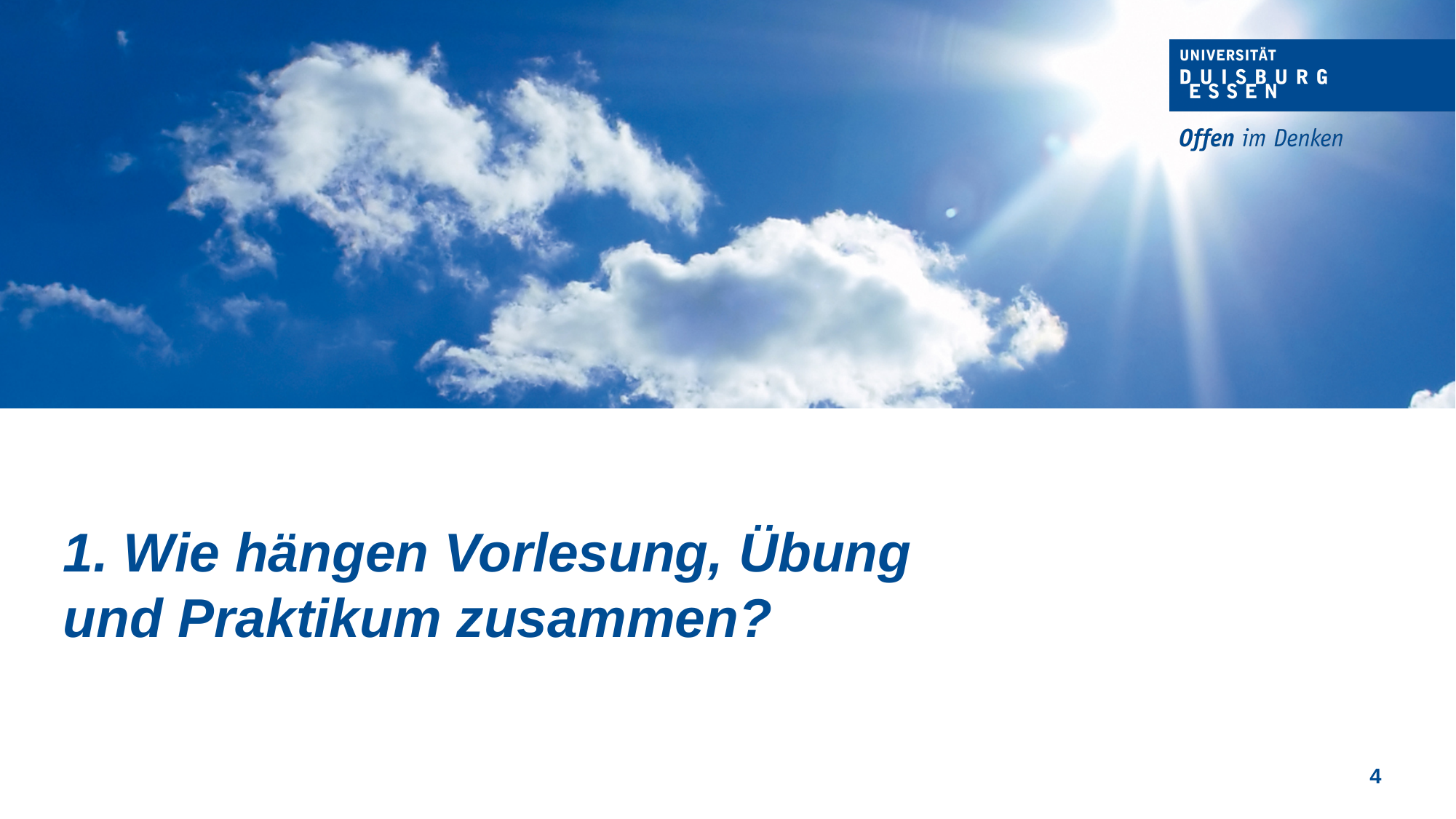

1. Wie hängen Vorlesung, Übung und Praktikum zusammen?
4